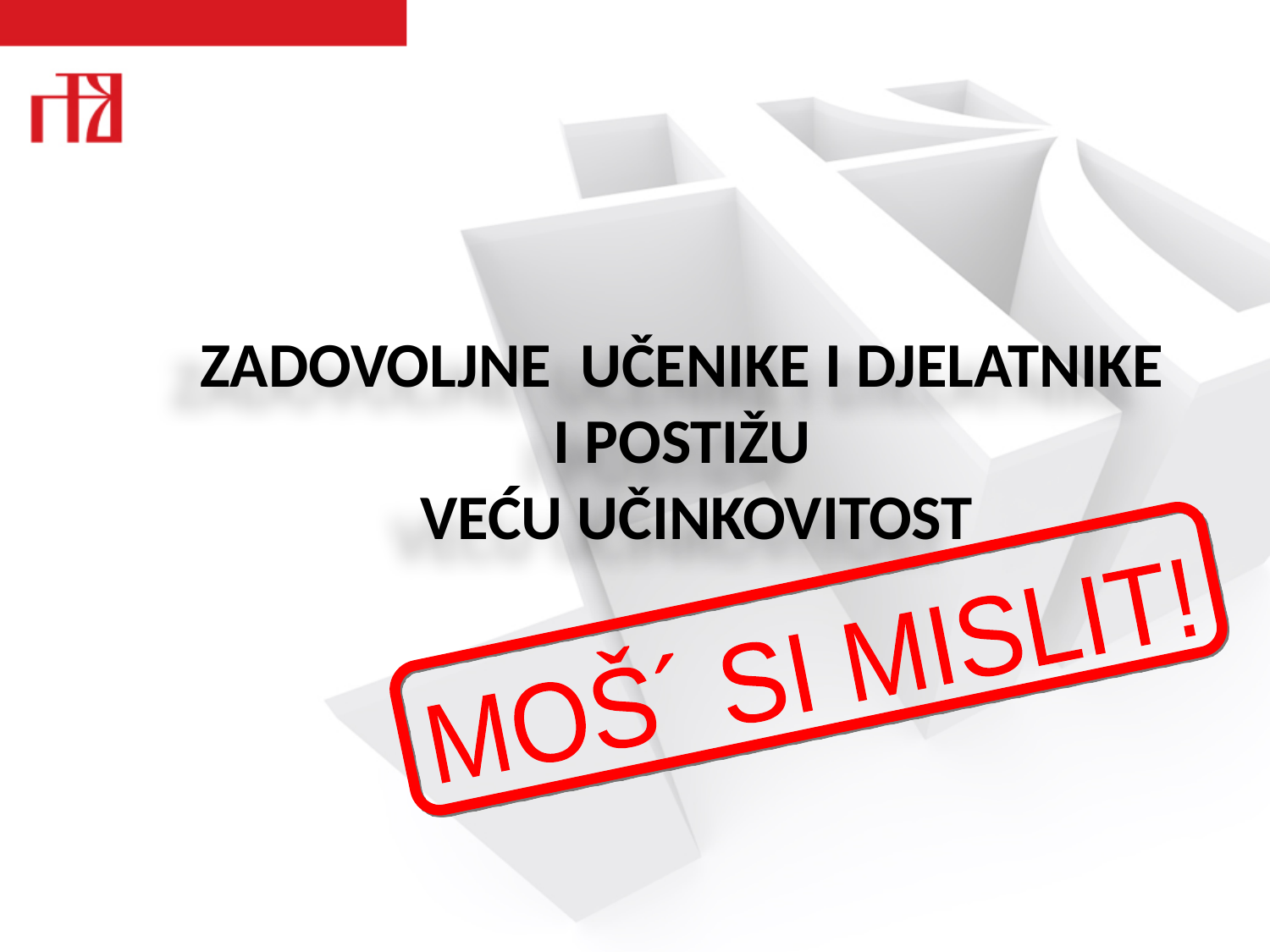

ZADOVOLJNE  UČENIKE I DJELATNIKE
I POSTIŽU
 VEĆU UČINKOVITOST

MOŠ´ SI MISLIT!